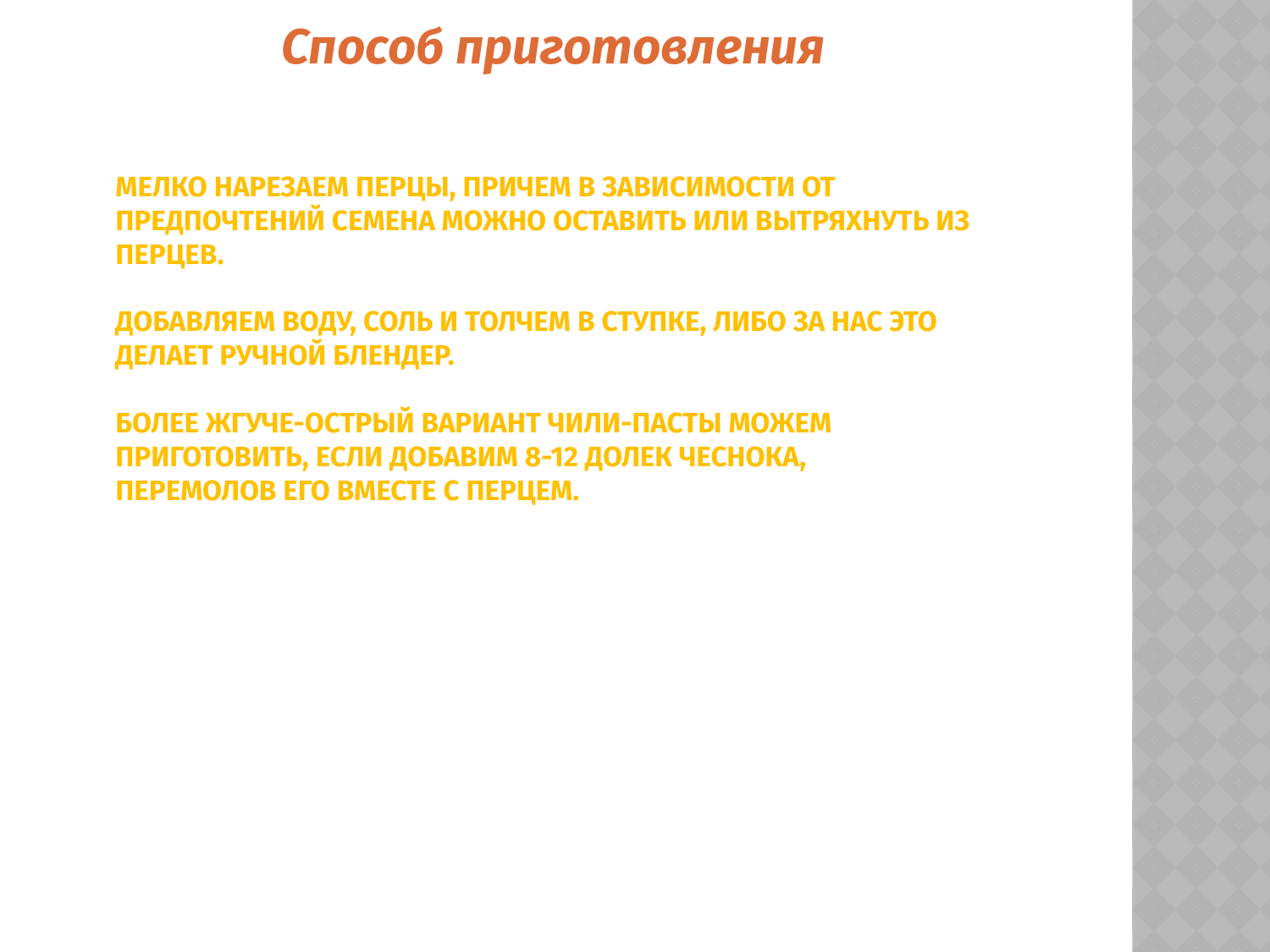

Способ приготовления

# Мелко нарезаем перцы, причем в зависимости от предпочтений семена можно оставить или вытряхнуть из перцев. Добавляем воду, соль и толчем в ступке, либо за нас это делает ручной блендер. Более жгуче-острый вариант чили-пасты можем приготовить, если добавим 8-12 долек чеснока, перемолов его вместе с перцем.